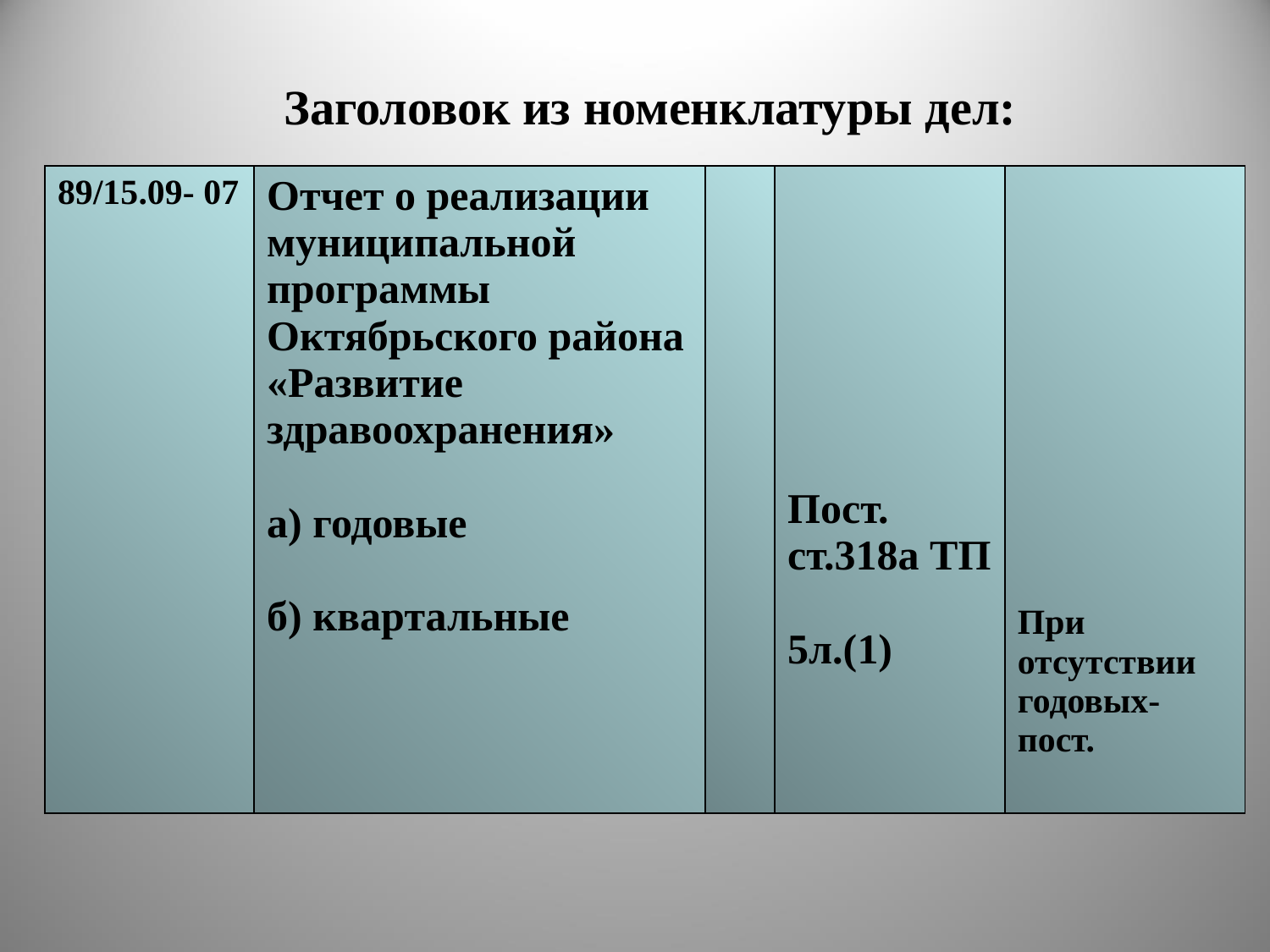

# Заголовок из номенклатуры дел:
| 89/15.09- 07 | Отчет о реализации муниципальной программы Октябрьского района «Развитие здравоохранения» а) годовые б) квартальные |  | Пост. ст.318а ТП 5л.(1) | При отсутствии годовых- пост. |
| --- | --- | --- | --- | --- |